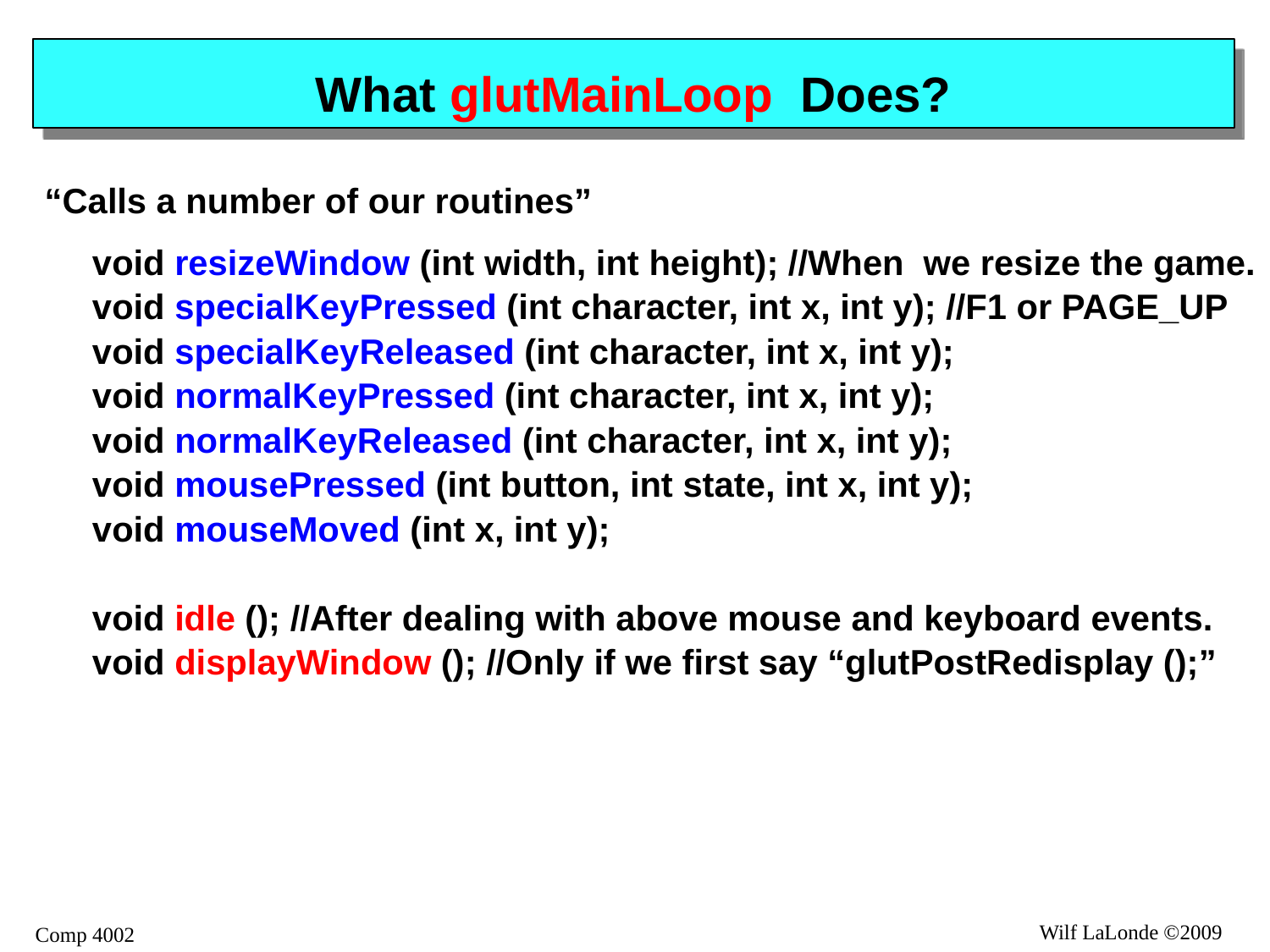

# What glutMainLoop  Does?
“Calls a number of our routines”

	void resizeWindow (int width, int height); //When  we resize the game.
	void specialKeyPressed (int character, int x, int y); //F1 or PAGE_UP
	void specialKeyReleased (int character, int x, int y);
	void normalKeyPressed (int character, int x, int y);
	void normalKeyReleased (int character, int x, int y);
	void mousePressed (int button, int state, int x, int y);
	void mouseMoved (int x, int y);

	void idle (); //After dealing with above mouse and keyboard events.
	void displayWindow (); //Only if we first say “glutPostRedisplay ();”